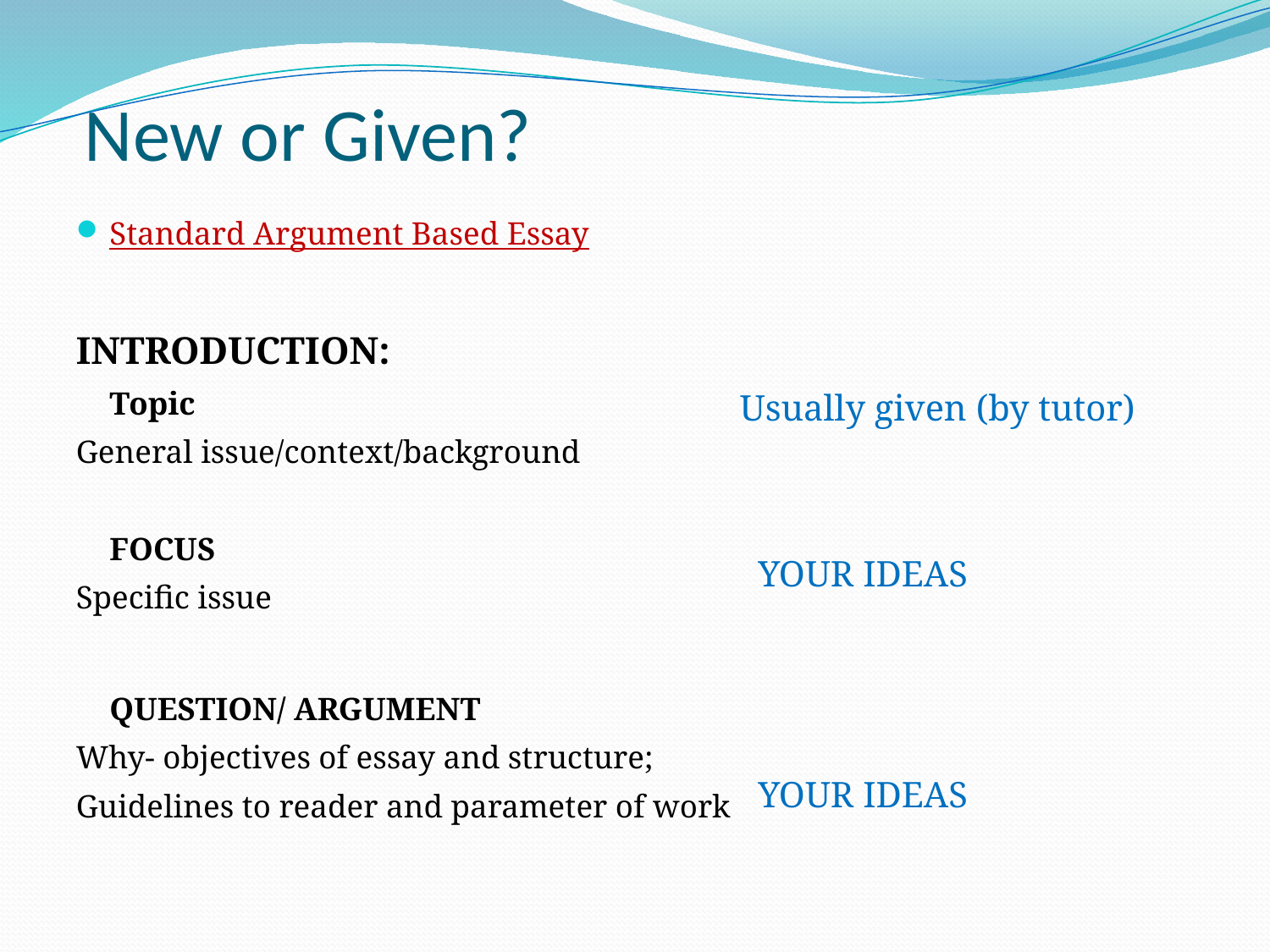

# New or Given?
Standard Argument Based Essay

INTRODUCTION:
	Topic
General issue/context/background

	FOCUS
Specific issue

	QUESTION/ ARGUMENT
Why- objectives of essay and structure;
Guidelines to reader and parameter of work

         Usually given (by tutor)

           YOUR IDEAS

           YOUR IDEAS